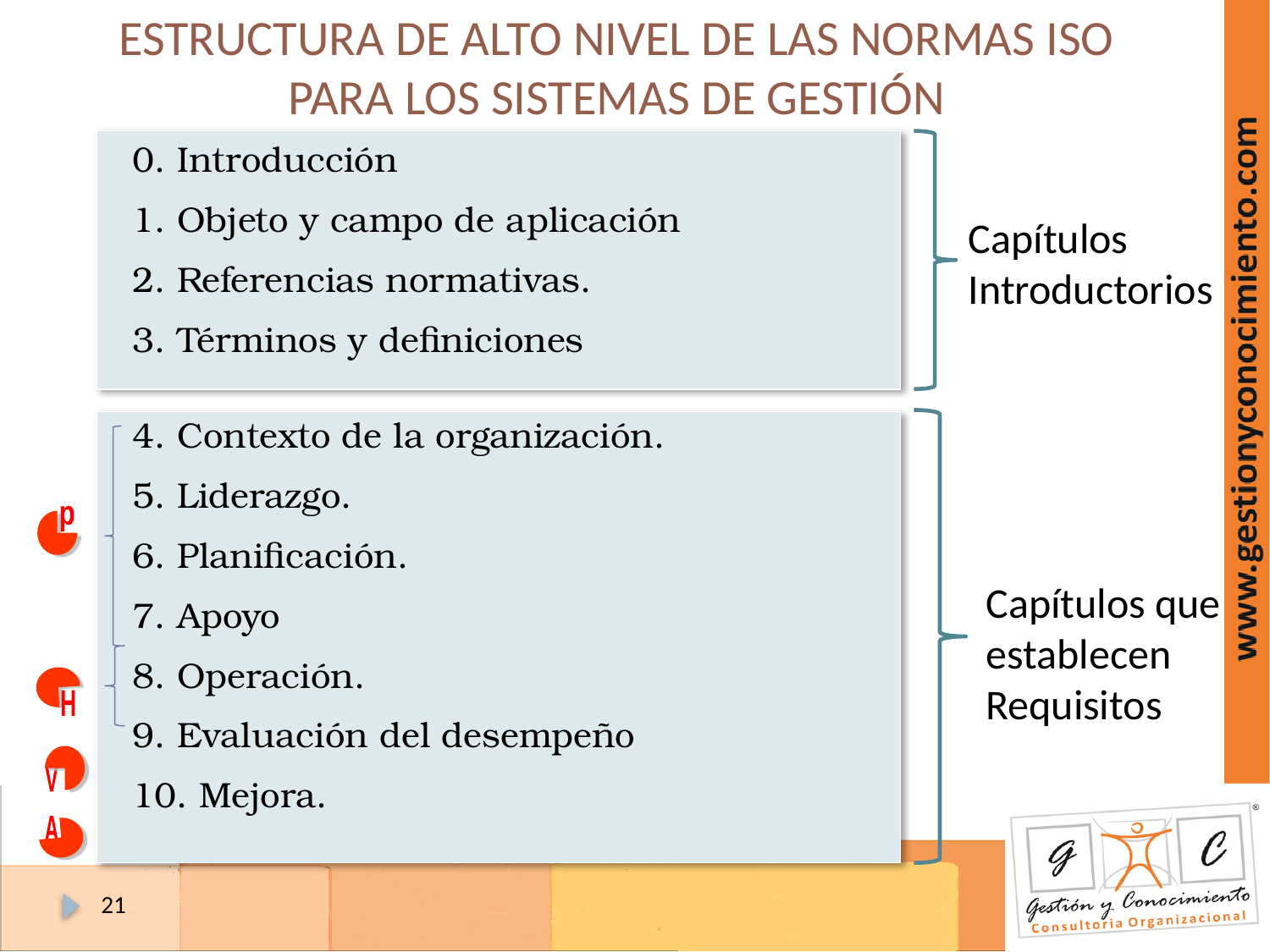

ESTRUCTURA DE ALTO NIVEL DE LAS NORMAS ISO PARA LOS SISTEMAS DE GESTIÓN

0. Introducción
1. Objeto y campo de aplicación
2. Referencias normativas.
3. Términos y definiciones

4. Contexto de la organización.
5. Liderazgo.
6. Planificación.
7. Apoyo
8. Operación.
9. Evaluación del desempeño
10. Mejora.

Capítulos Introductorios

p

Capítulos que establecen Requisitos

H

V

A
21